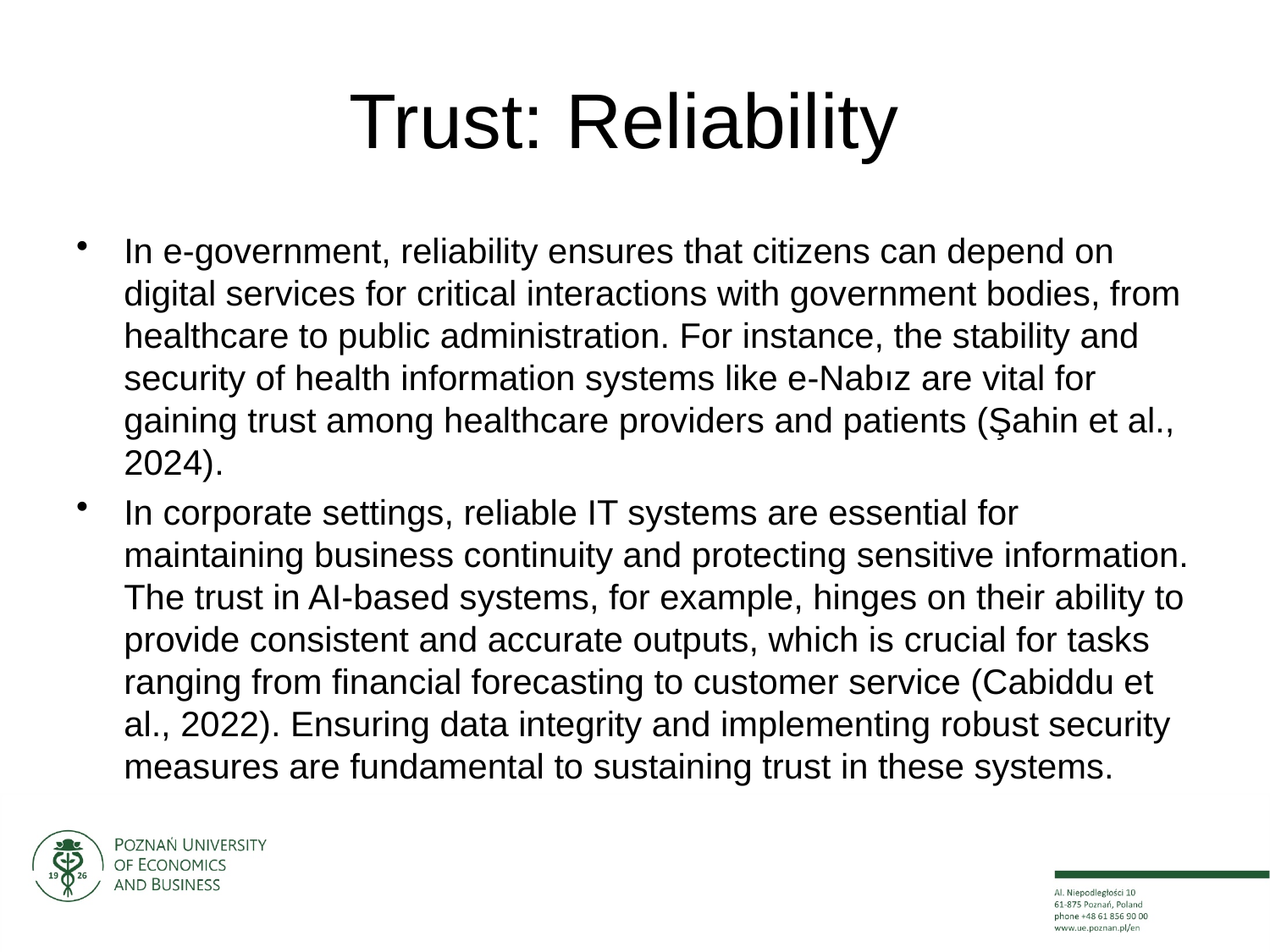

# Trust: Reliability
In e-government, reliability ensures that citizens can depend on digital services for critical interactions with government bodies, from healthcare to public administration. For instance, the stability and security of health information systems like e-Nabız are vital for gaining trust among healthcare providers and patients (Şahin et al., 2024).
In corporate settings, reliable IT systems are essential for maintaining business continuity and protecting sensitive information. The trust in AI-based systems, for example, hinges on their ability to provide consistent and accurate outputs, which is crucial for tasks ranging from financial forecasting to customer service (Cabiddu et al., 2022). Ensuring data integrity and implementing robust security measures are fundamental to sustaining trust in these systems.